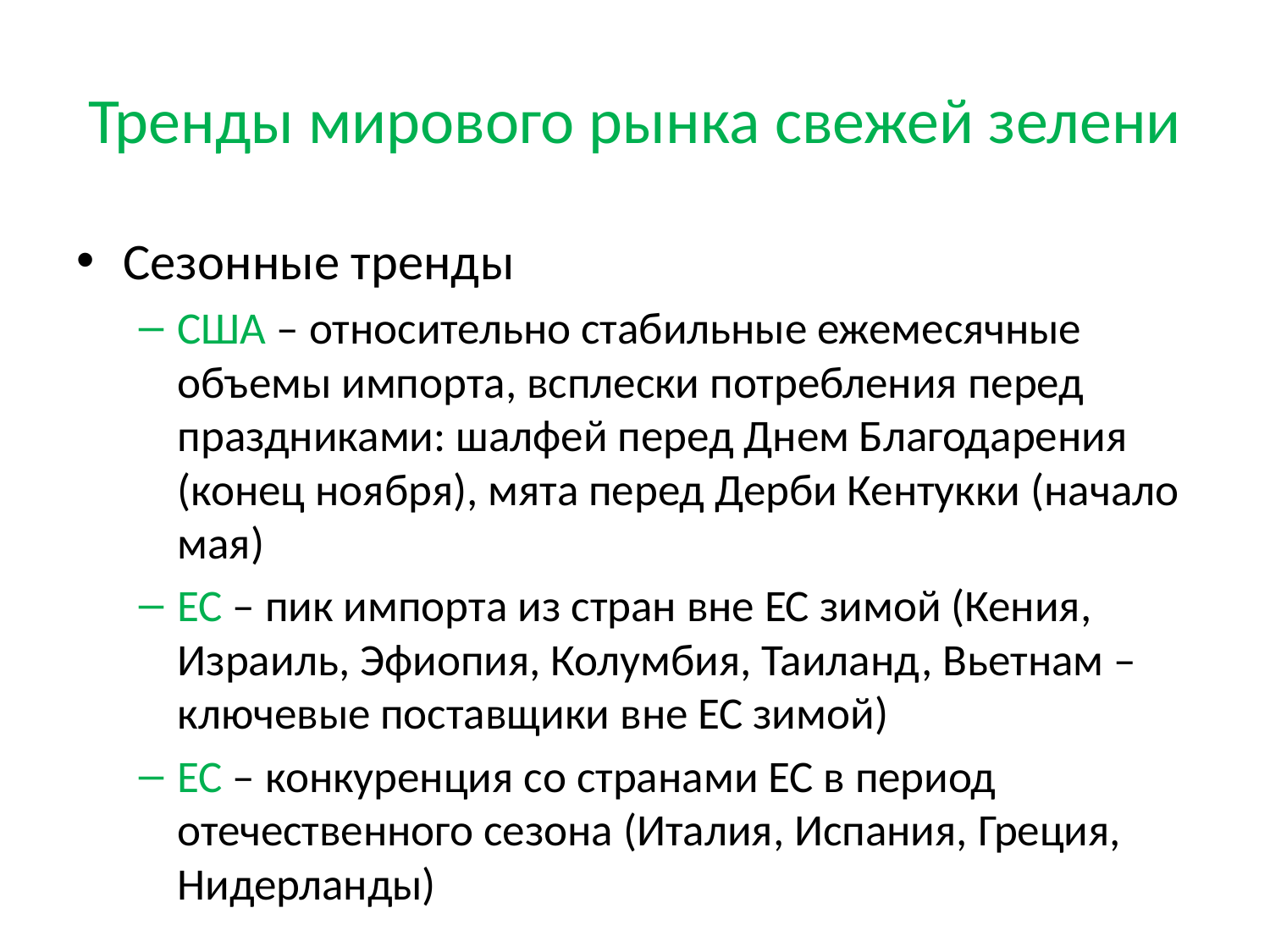

# Тренды мирового рынка свежей зелени
Сезонные тренды
США – относительно стабильные ежемесячные объемы импорта, всплески потребления перед праздниками: шалфей перед Днем Благодарения (конец ноября), мята перед Дерби Кентукки (начало мая)
ЕС – пик импорта из стран вне ЕС зимой (Кения, Израиль, Эфиопия, Колумбия, Таиланд, Вьетнам – ключевые поставщики вне ЕС зимой)
ЕС – конкуренция со странами ЕС в период отечественного сезона (Италия, Испания, Греция, Нидерланды)